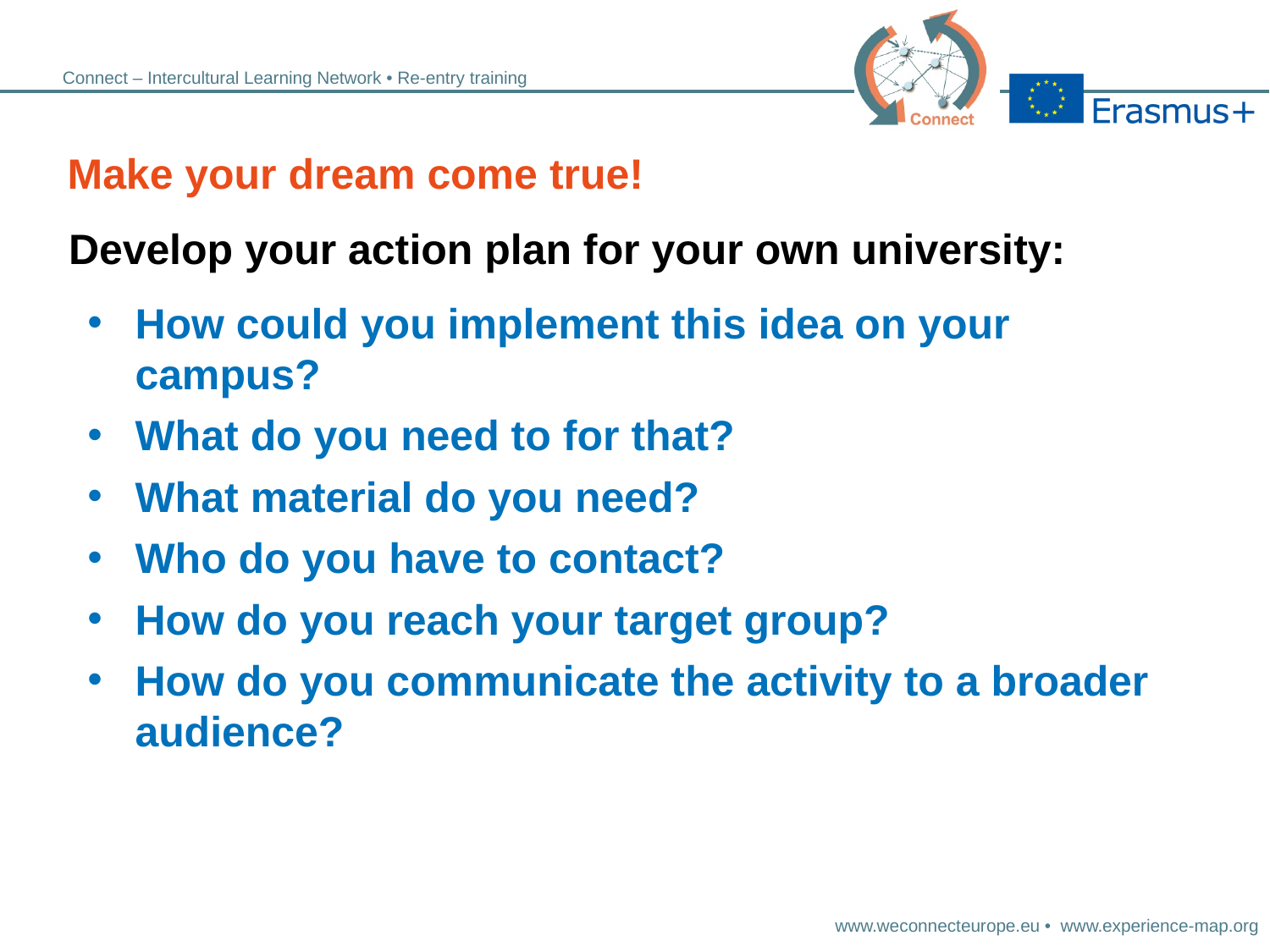

Make your dream come true!
Develop your action plan for your own university:
How could you implement this idea on your campus?
What do you need to for that?
What material do you need?
Who do you have to contact?
How do you reach your target group?
How do you communicate the activity to a broader audience?